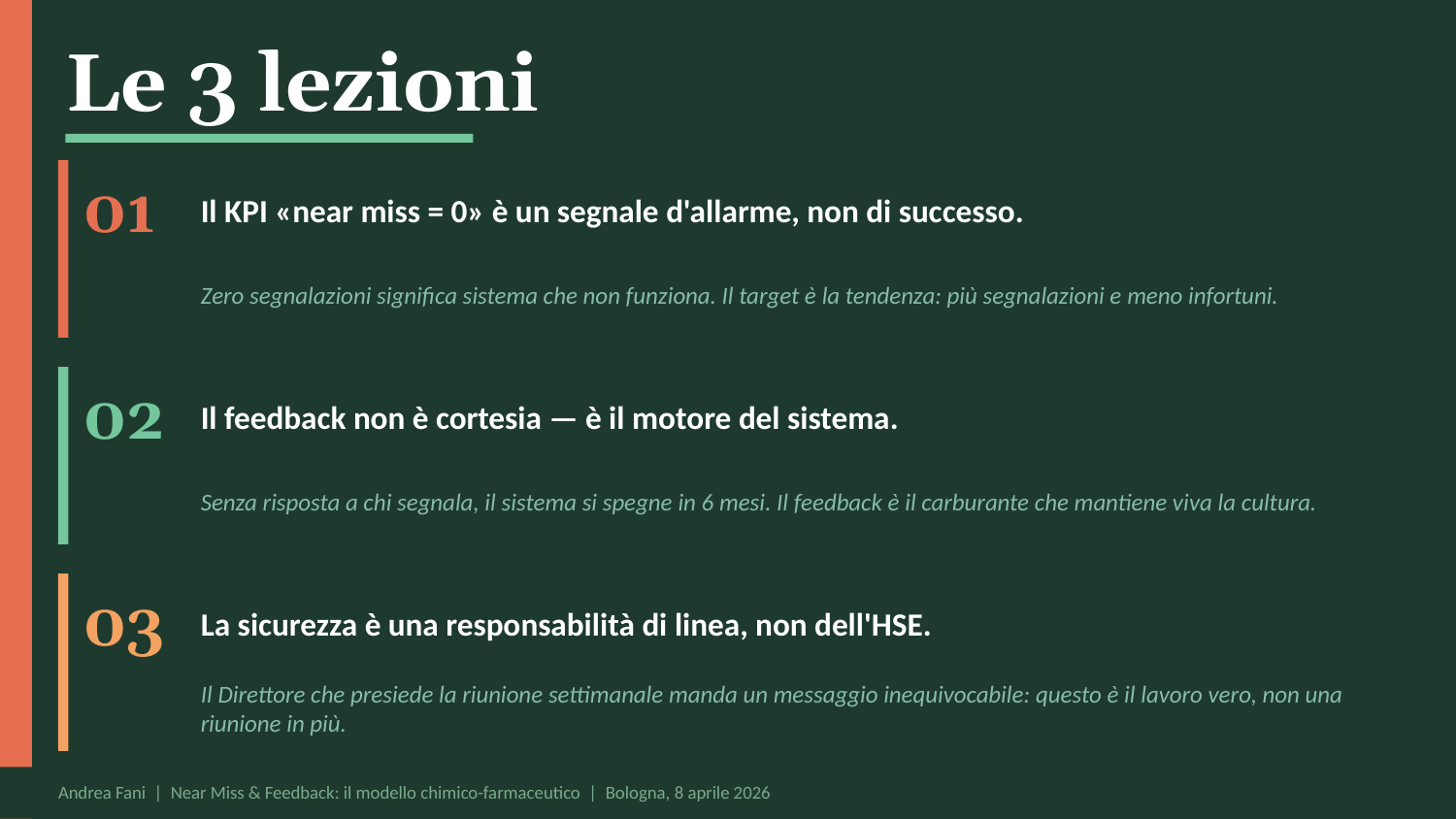

Le 3 lezioni

Il KPI «near miss = 0» è un segnale d'allarme, non di successo.
01
Zero segnalazioni significa sistema che non funziona. Il target è la tendenza: più segnalazioni e meno infortuni.

Il feedback non è cortesia — è il motore del sistema.
02
Senza risposta a chi segnala, il sistema si spegne in 6 mesi. Il feedback è il carburante che mantiene viva la cultura.

La sicurezza è una responsabilità di linea, non dell'HSE.
03
Il Direttore che presiede la riunione settimanale manda un messaggio inequivocabile: questo è il lavoro vero, non una riunione in più.

Andrea Fani  |  Near Miss & Feedback: il modello chimico-farmaceutico  |  Bologna, 8 aprile 2026